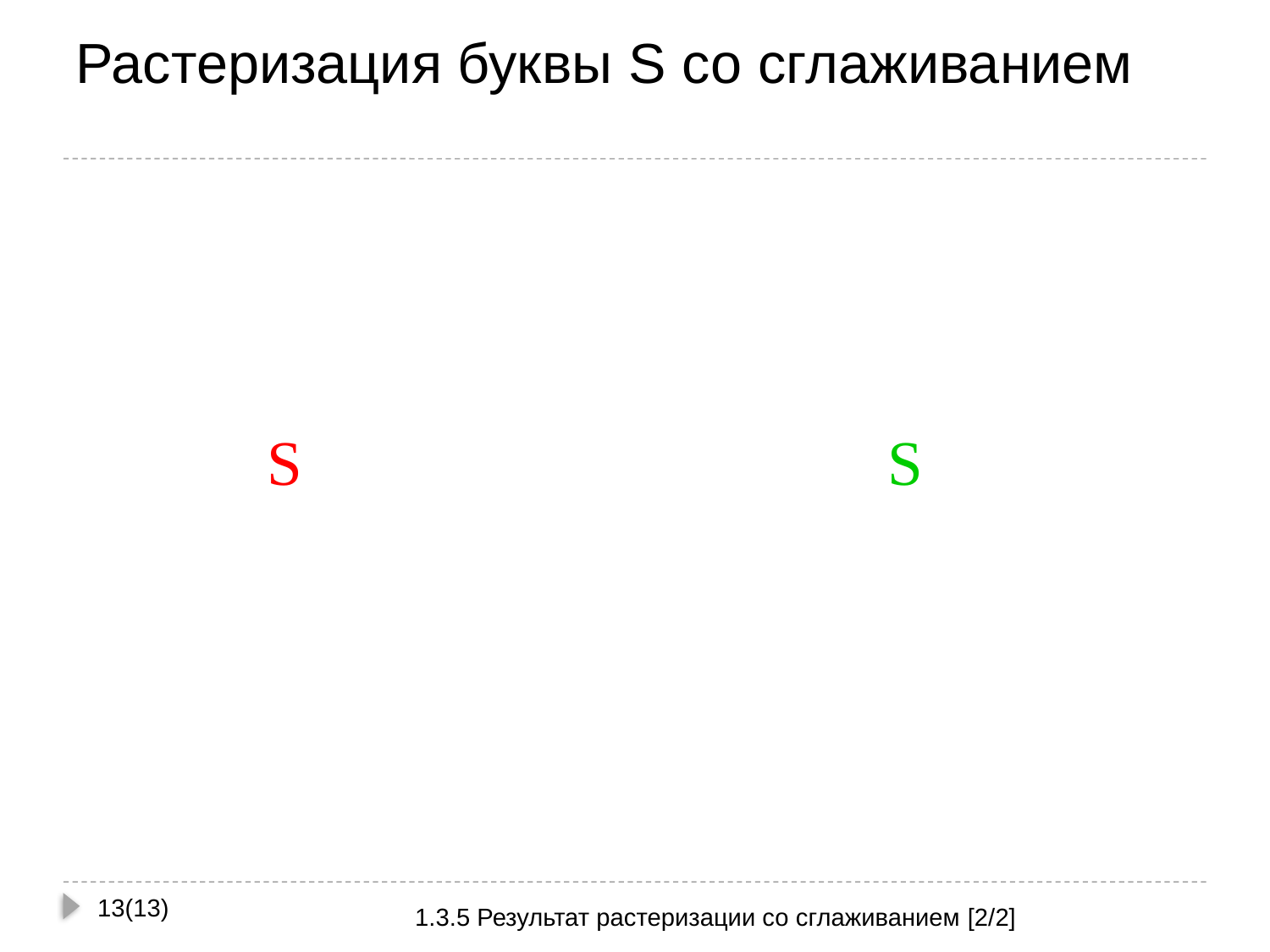

# Растеризация буквы S со сглаживанием
S
S
13(13)
1.3.5 Результат растеризации со сглаживанием [2/2]